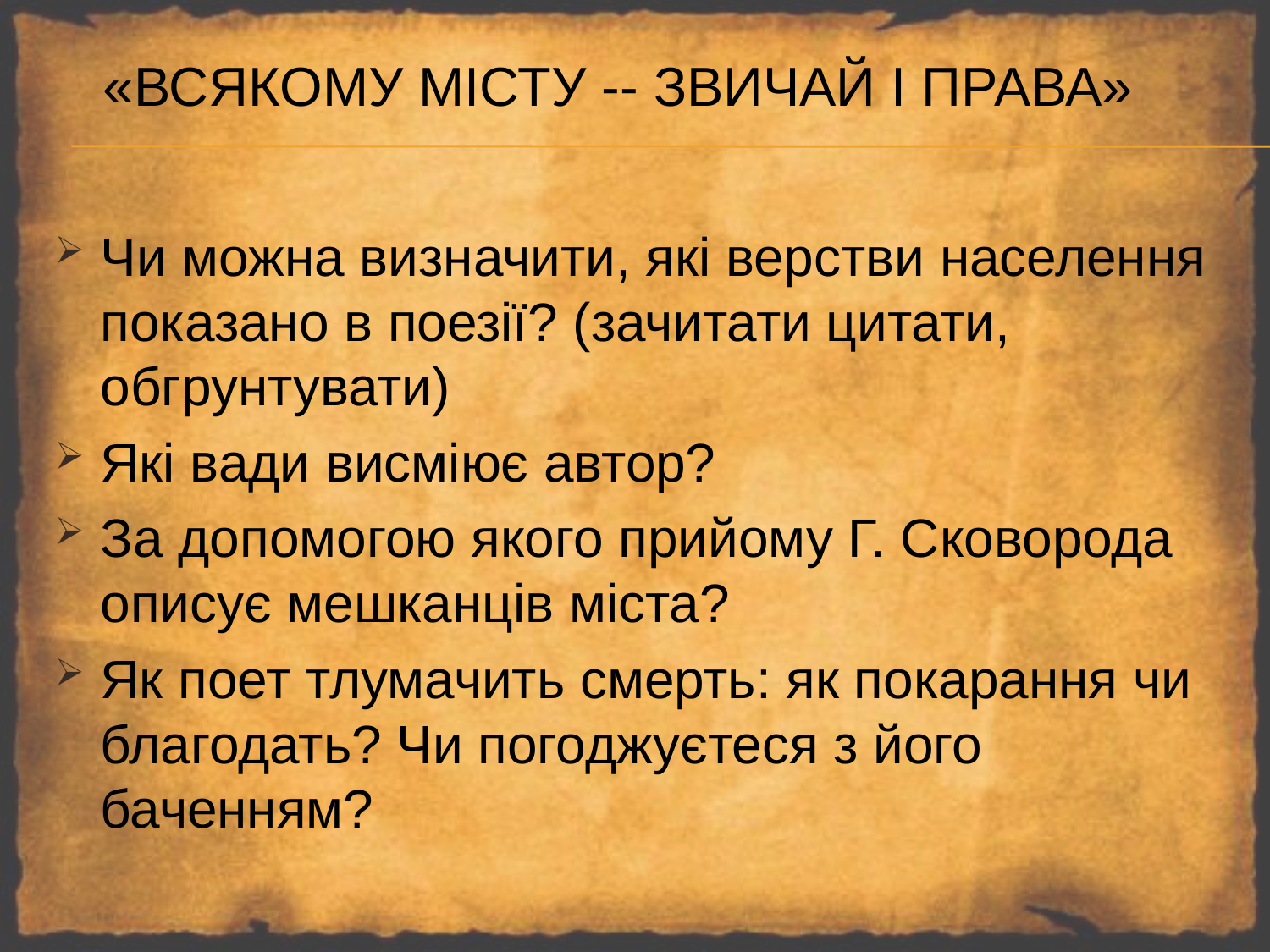

# «Всякому місту -- звичай і права»
Чи можна визначити, які верстви населення показано в поезії? (зачитати цитати, обгрунтувати)
Які вади висміює автор?
За допомогою якого прийому Г. Сковорода описує мешканців міста?
Як поет тлумачить смерть: як покарання чи благодать? Чи погоджуєтеся з його баченням?